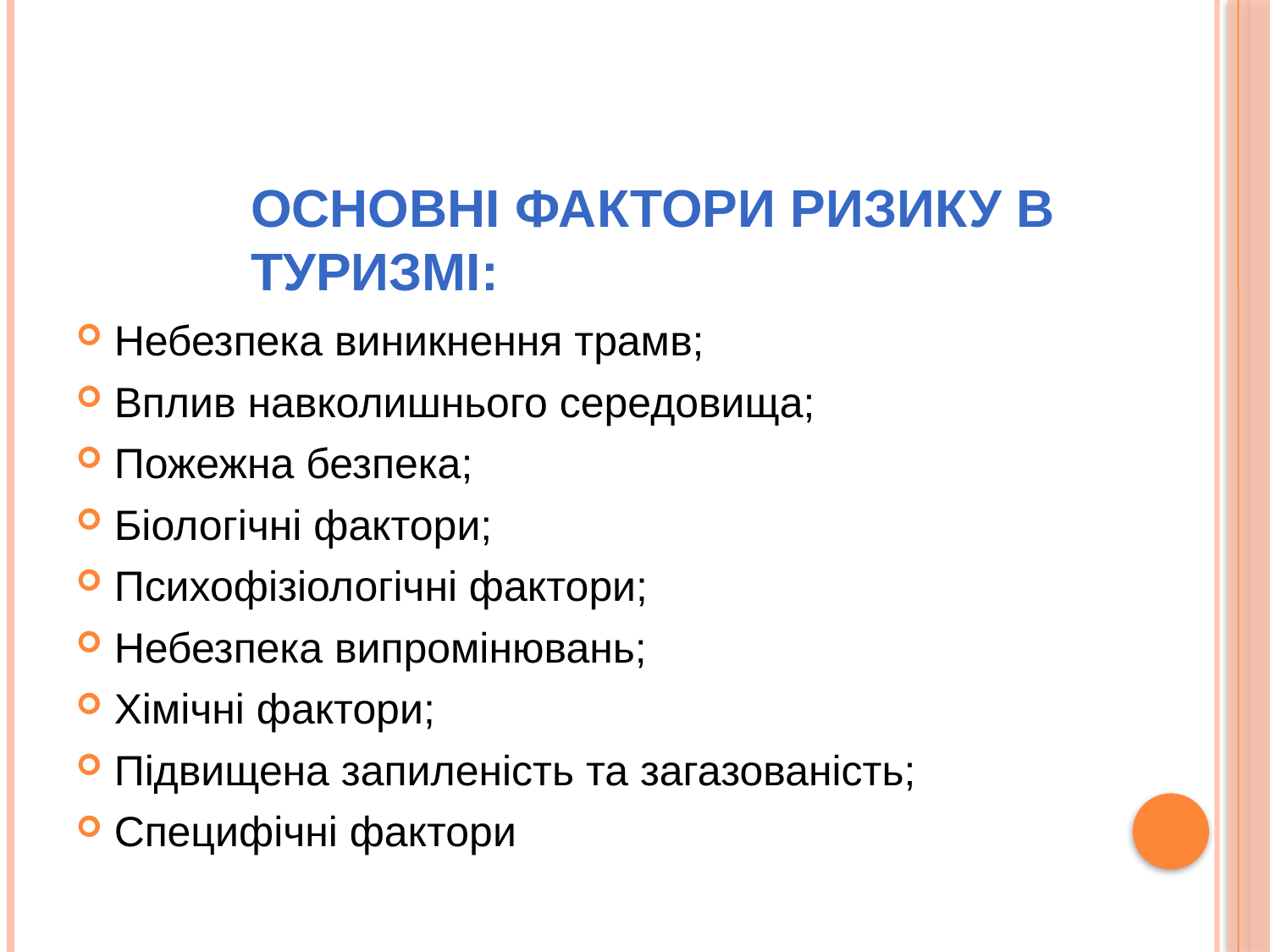

# Основні фактори ризику в туризмі:
Небезпека виникнення трамв;
Вплив навколишнього середовища;
Пожежна безпека;
Біологічні фактори;
Психофізіологічні фактори;
Небезпека випромінювань;
Хімічні фактори;
Підвищена запиленість та загазованість;
Специфічні фактори